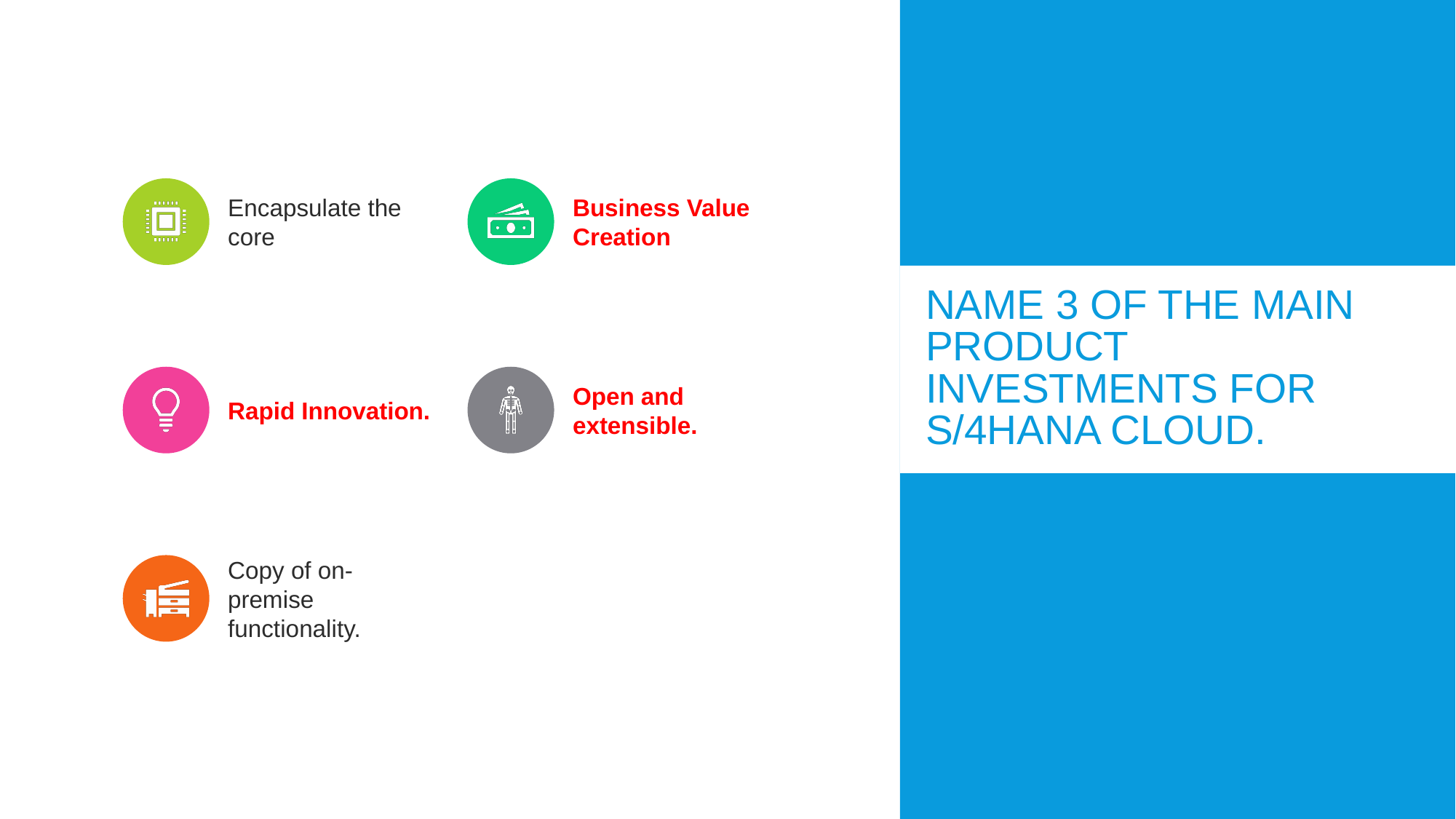

Encapsulate the core
Business Value Creation
Rapid Innovation.
Open and extensible.
Copy of on-premise functionality.

# Name 3 of the main product investments for S/4HANA Cloud.